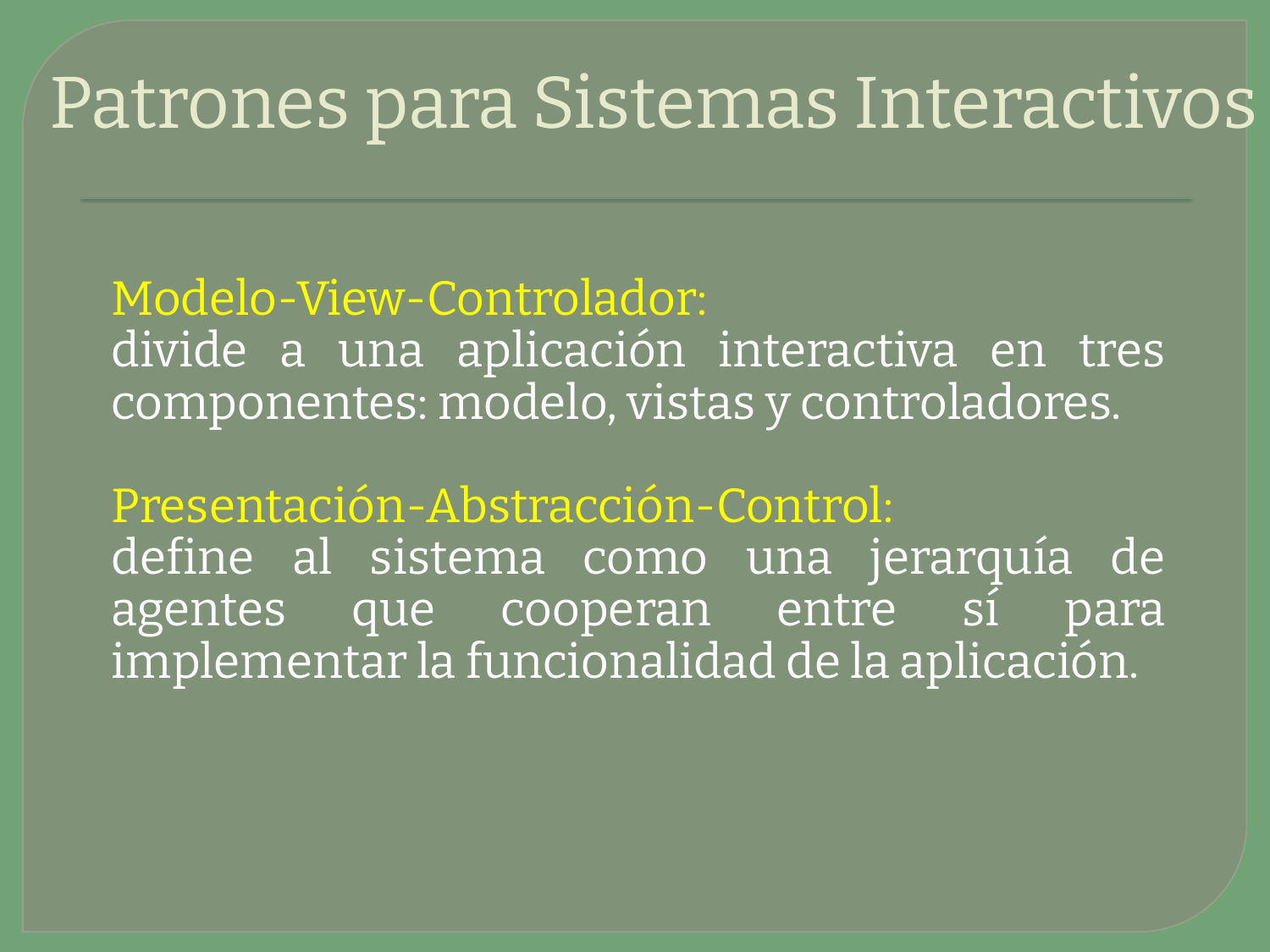

# Patrones para Sistemas Interactivos
Modelo-View-Controlador:
divide a una aplicación interactiva en tres componentes: modelo, vistas y controladores.

Presentación-Abstracción-Control:
define al sistema como una jerarquía de agentes que cooperan entre sí para implementar la funcionalidad de la aplicación.